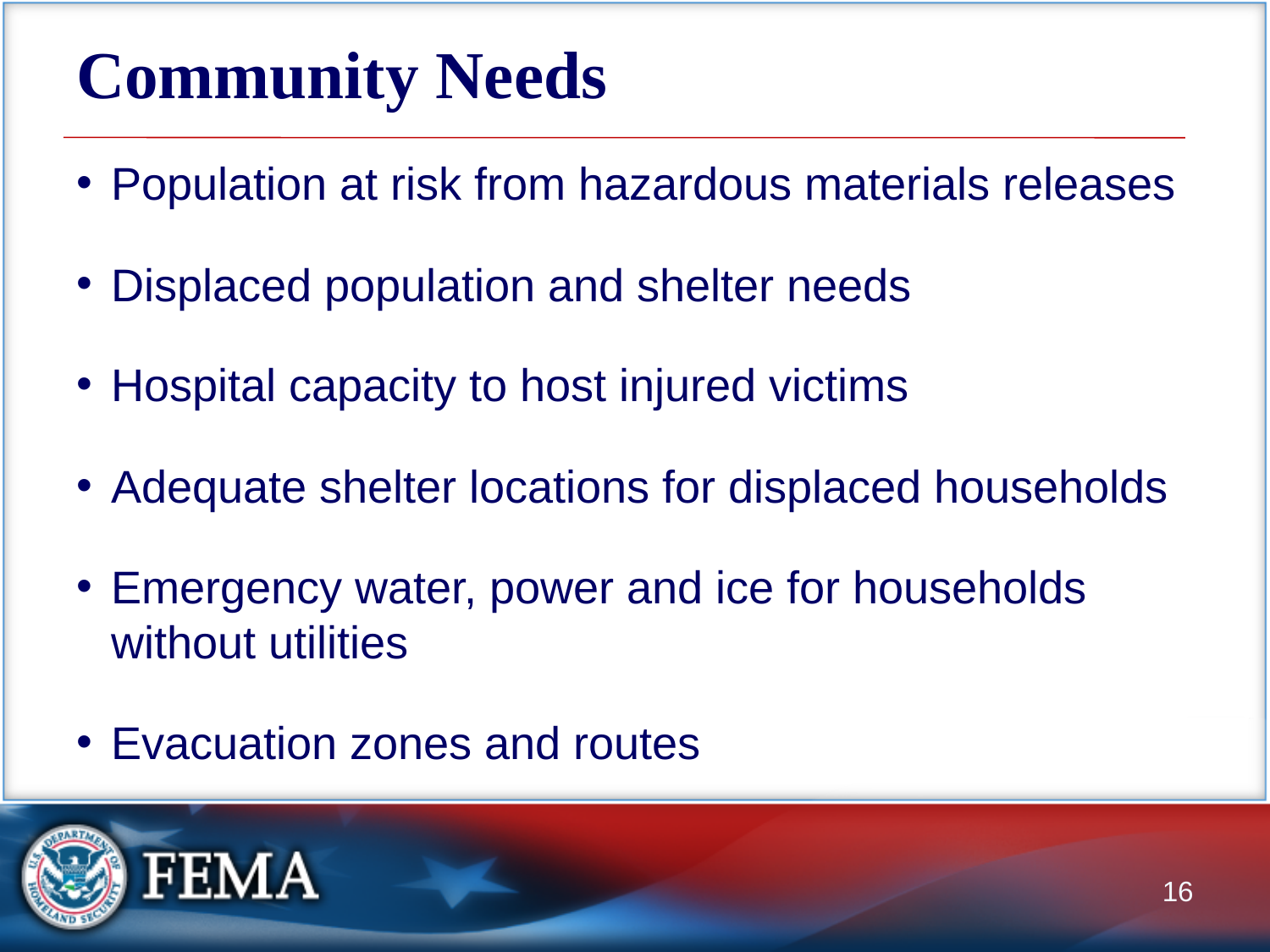

# Community Needs
Population at risk from hazardous materials releases
Displaced population and shelter needs
Hospital capacity to host injured victims
Adequate shelter locations for displaced households
Emergency water, power and ice for households without utilities
Evacuation zones and routes
16